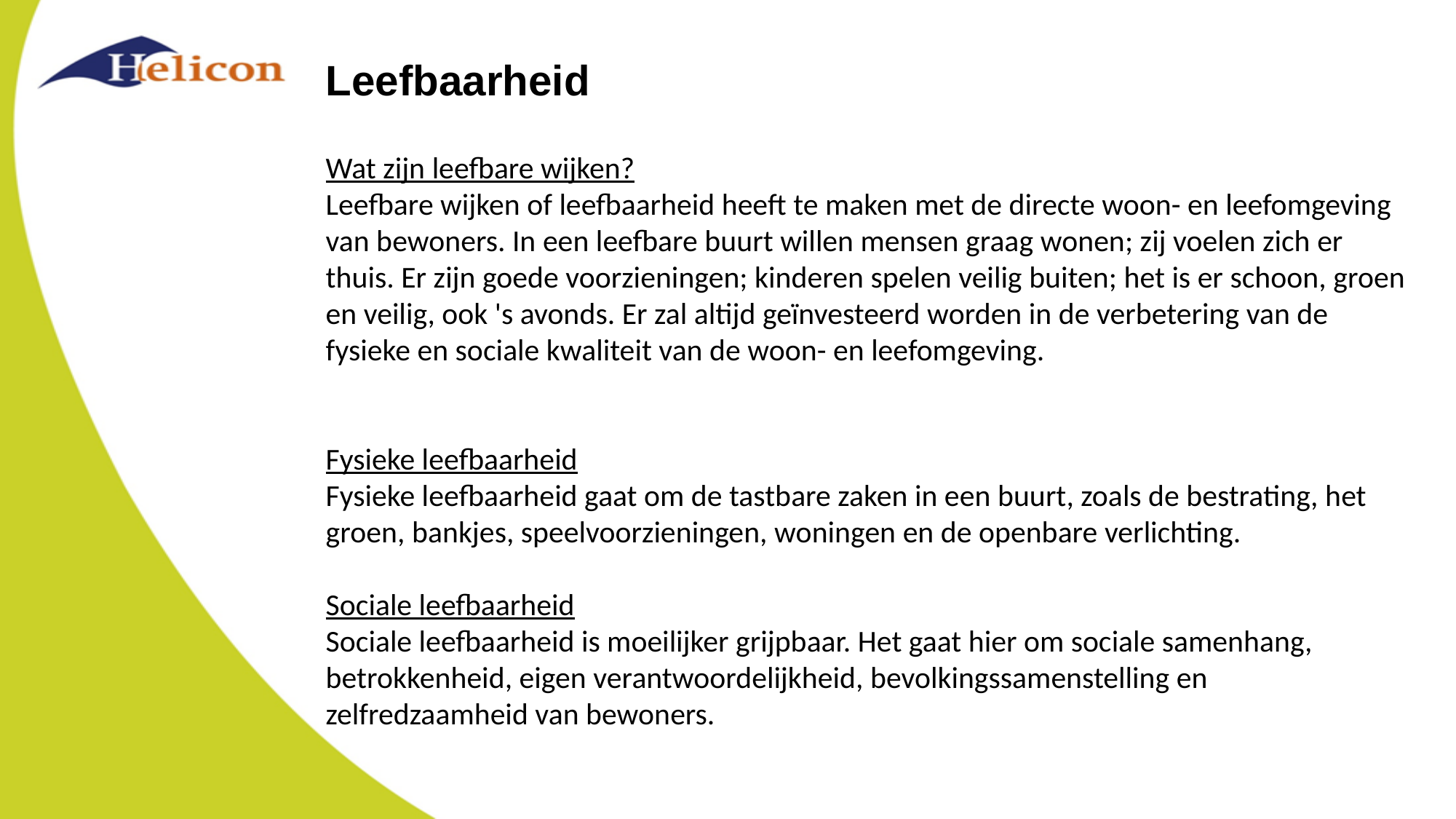

# Leefbaarheid
Wat zijn leefbare wijken?
Leefbare wijken of leefbaarheid heeft te maken met de directe woon- en leefomgeving van bewoners. In een leefbare buurt willen mensen graag wonen; zij voelen zich er thuis. Er zijn goede voorzieningen; kinderen spelen veilig buiten; het is er schoon, groen en veilig, ook 's avonds. Er zal altijd geïnvesteerd worden in de verbetering van de fysieke en sociale kwaliteit van de woon- en leefomgeving.

Fysieke leefbaarheid
Fysieke leefbaarheid gaat om de tastbare zaken in een buurt, zoals de bestrating, het groen, bankjes, speelvoorzieningen, woningen en de openbare verlichting.

Sociale leefbaarheid
Sociale leefbaarheid is moeilijker grijpbaar. Het gaat hier om sociale samenhang, betrokkenheid, eigen verantwoordelijkheid, bevolkingssamenstelling en zelfredzaamheid van bewoners.